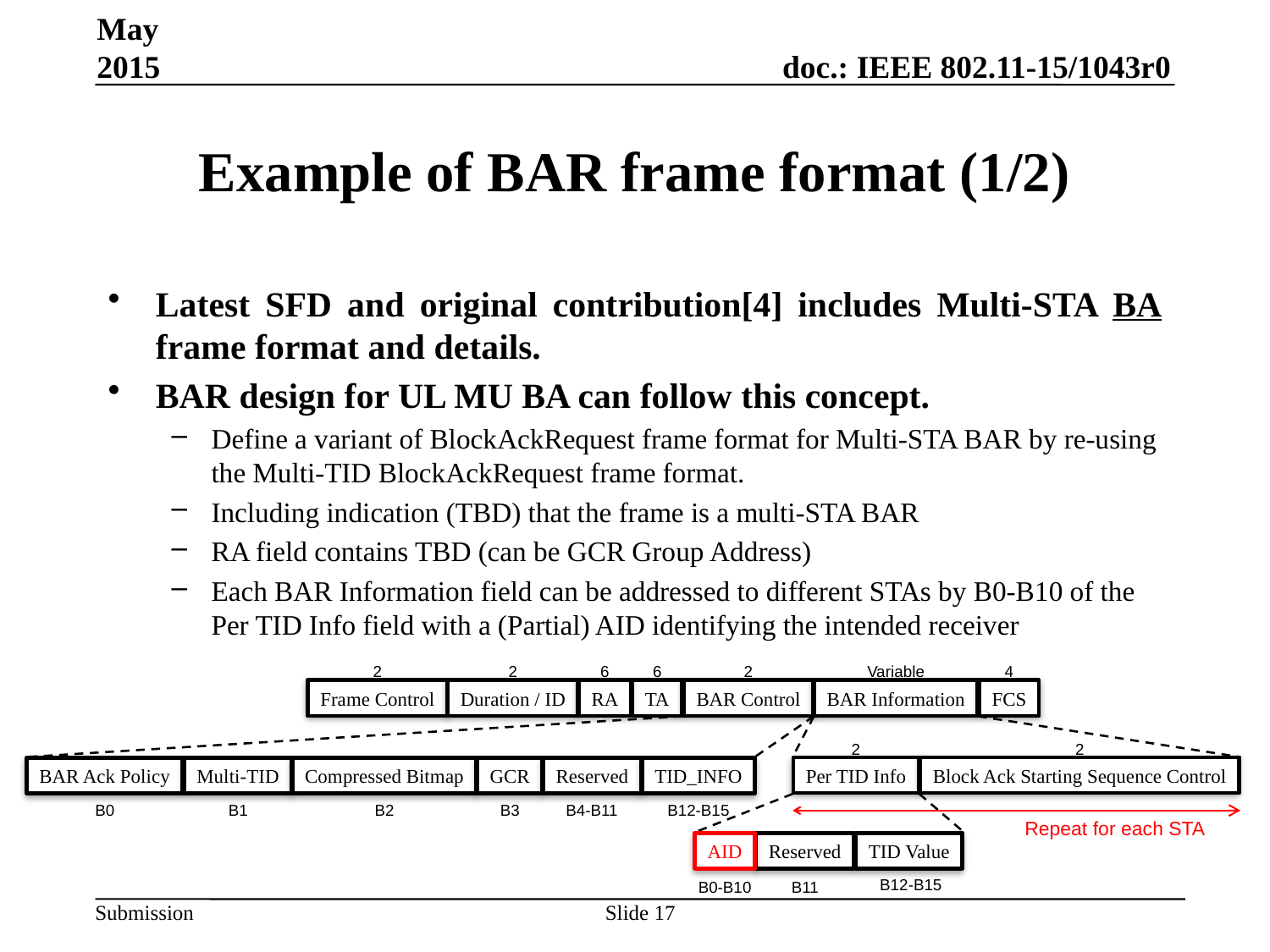

May 2015
# Example of BAR frame format (1/2)
Latest SFD and original contribution[4] includes Multi-STA BA frame format and details.
BAR design for UL MU BA can follow this concept.
Define a variant of BlockAckRequest frame format for Multi-STA BAR by re-using the Multi-TID BlockAckRequest frame format.
Including indication (TBD) that the frame is a multi-STA BAR
RA field contains TBD (can be GCR Group Address)
Each BAR Information field can be addressed to different STAs by B0-B10 of the Per TID Info field with a (Partial) AID identifying the intended receiver
2
2
6
6
2
Variable
4
Frame Control
Duration / ID
RA
TA
BAR Control
BAR Information
FCS
2
2
Block Ack Starting Sequence Control
Per TID Info
BAR Ack Policy
Multi-TID
Compressed Bitmap
GCR
Reserved
TID_INFO
B0
B1
B2
B3
B4-B11
B12-B15
Repeat for each STA
AID
Reserved
TID Value
B12-B15
B0-B10
B11
Slide 17
Yusuke Tanaka, Sony Corporation